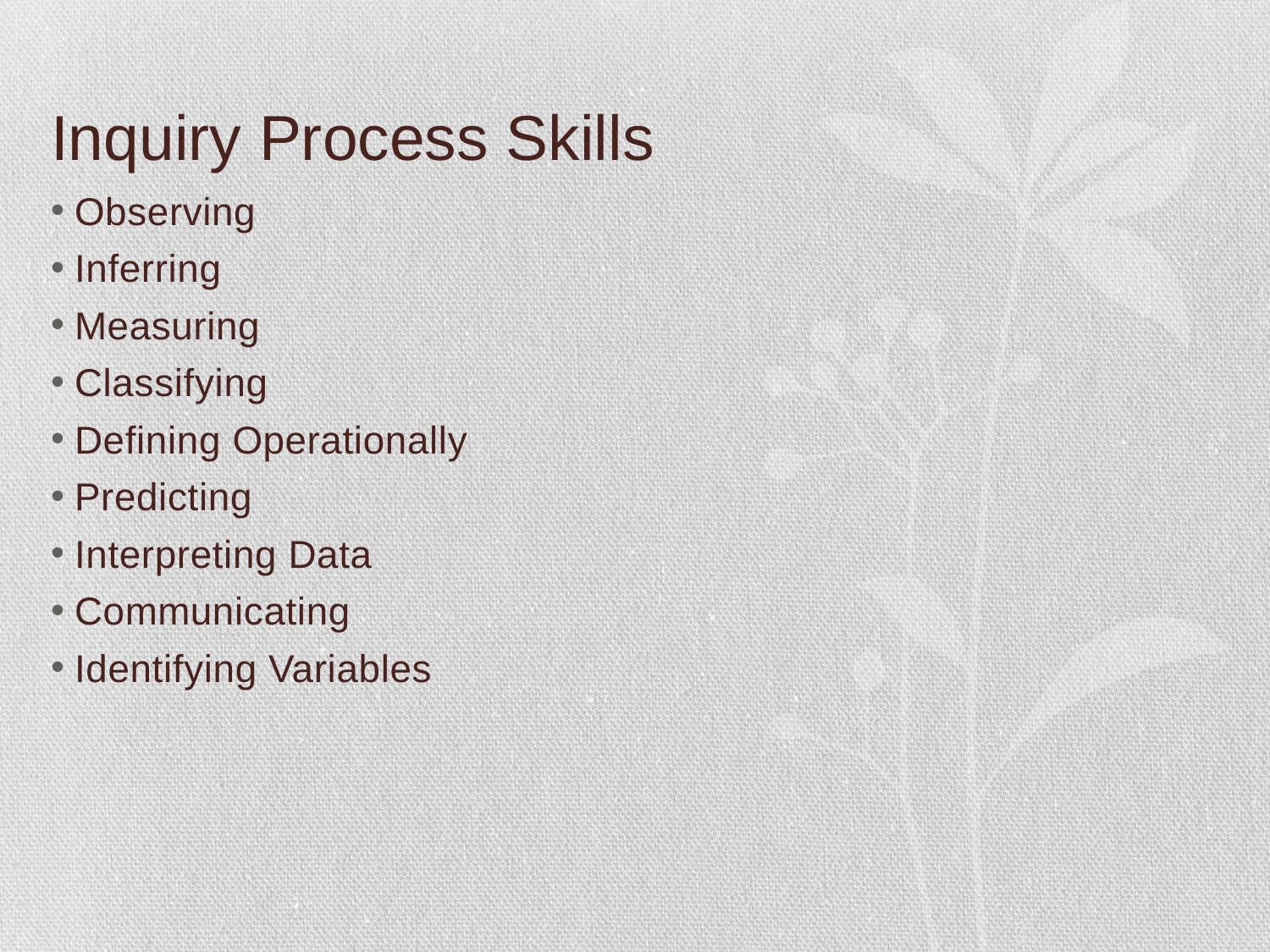

# Inquiry Process Skills
Observing
Inferring
Measuring
Classifying
Defining Operationally
Predicting
Interpreting Data
Communicating
Identifying Variables